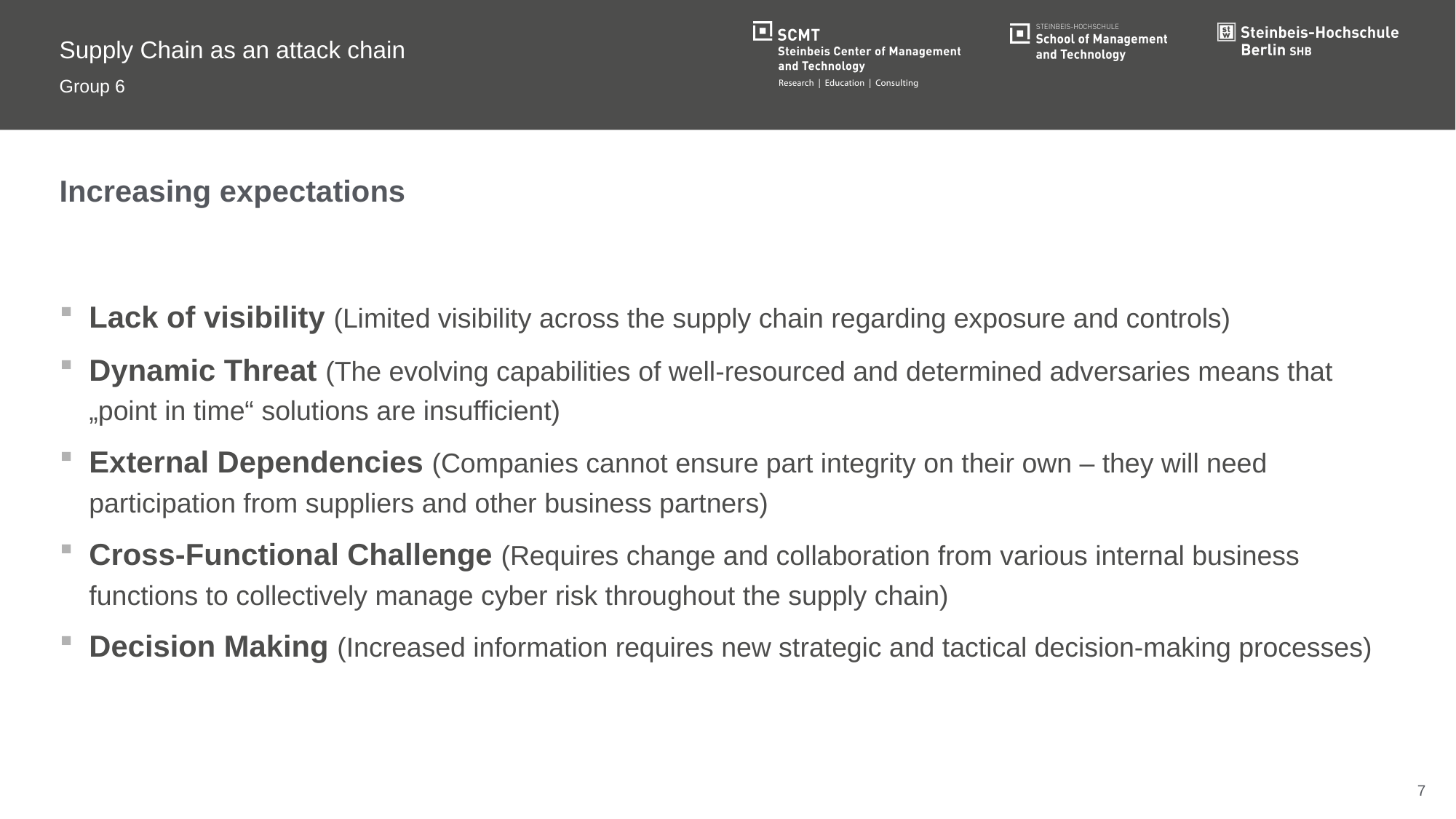

Supply Chain as an attack chain
Group 6
Increasing expectations
Lack of visibility (Limited visibility across the supply chain regarding exposure and controls)
Dynamic Threat (The evolving capabilities of well-resourced and determined adversaries means that „point in time“ solutions are insufficient)
External Dependencies (Companies cannot ensure part integrity on their own – they will need participation from suppliers and other business partners)
Cross-Functional Challenge (Requires change and collaboration from various internal business functions to collectively manage cyber risk throughout the supply chain)
Decision Making (Increased information requires new strategic and tactical decision-making processes)